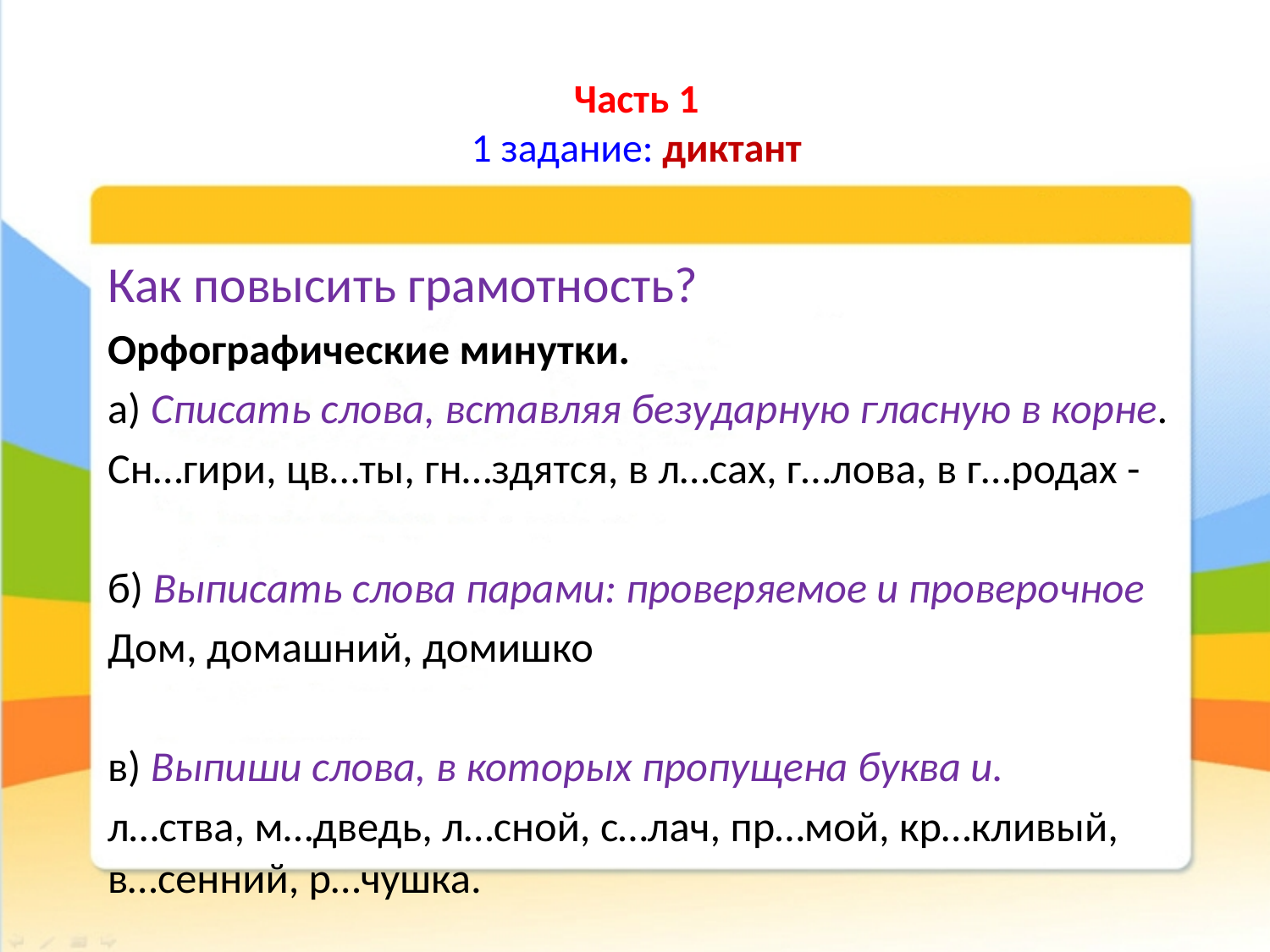

# Часть 1 1 задание: диктант
Как повысить грамотность?
Орфографические минутки.
а) Списать слова, вставляя безударную гласную в корне.
Сн…гири, цв…ты, гн…здятся, в л…сах, г…лова, в г…родах -

б) Выписать слова парами: проверяемое и проверочное
Дом, домашний, домишко

в) Выпиши слова, в которых пропущена буква и.
л…ства, м…дведь, л…сной, с…лач, пр…мой, кр…кливый, в…сенний, р…чушка.